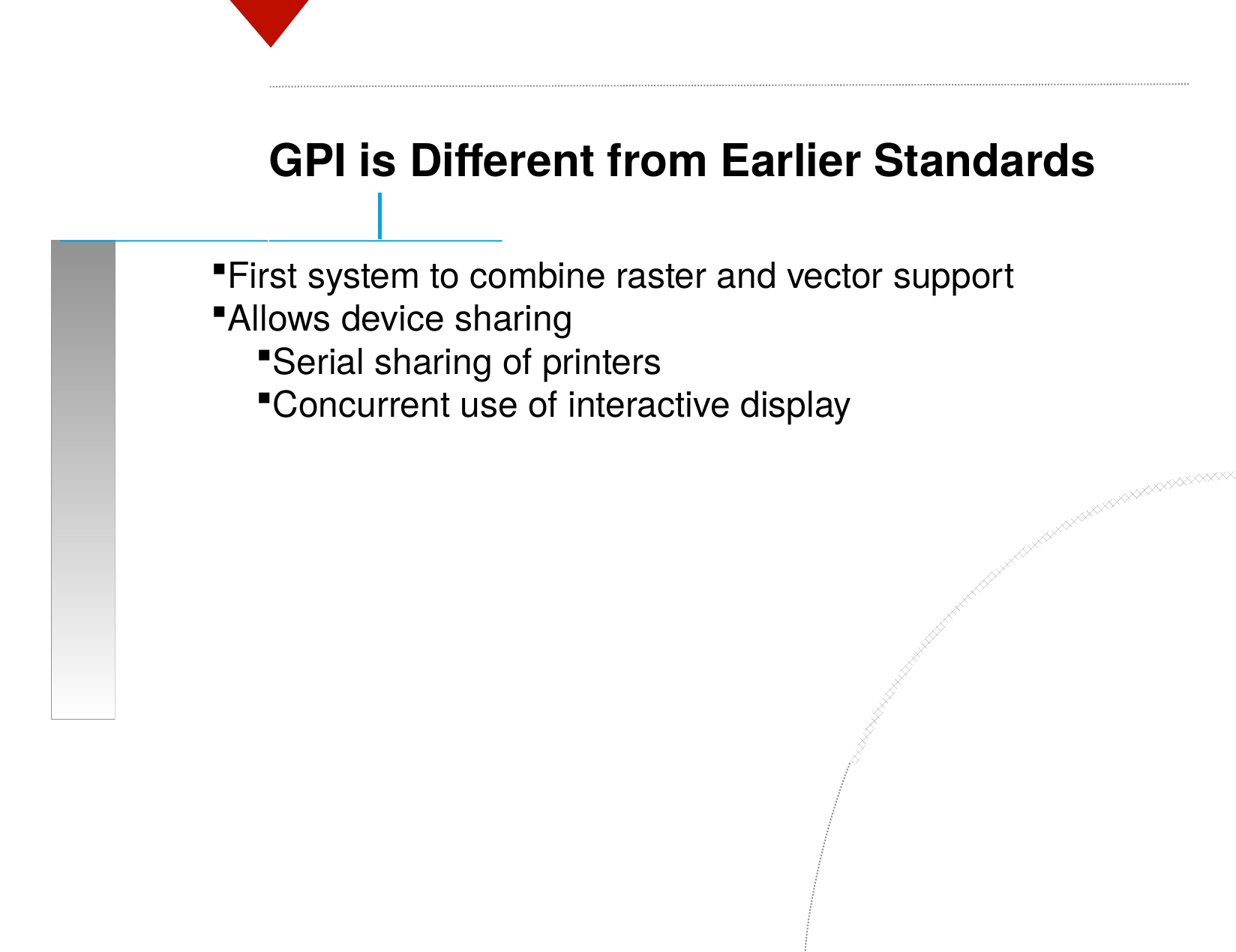

GPI is Different from Earlier Standards
First system to combine raster and vector support
Allows device sharing
Serial sharing of printers
Concurrent use of interactive display